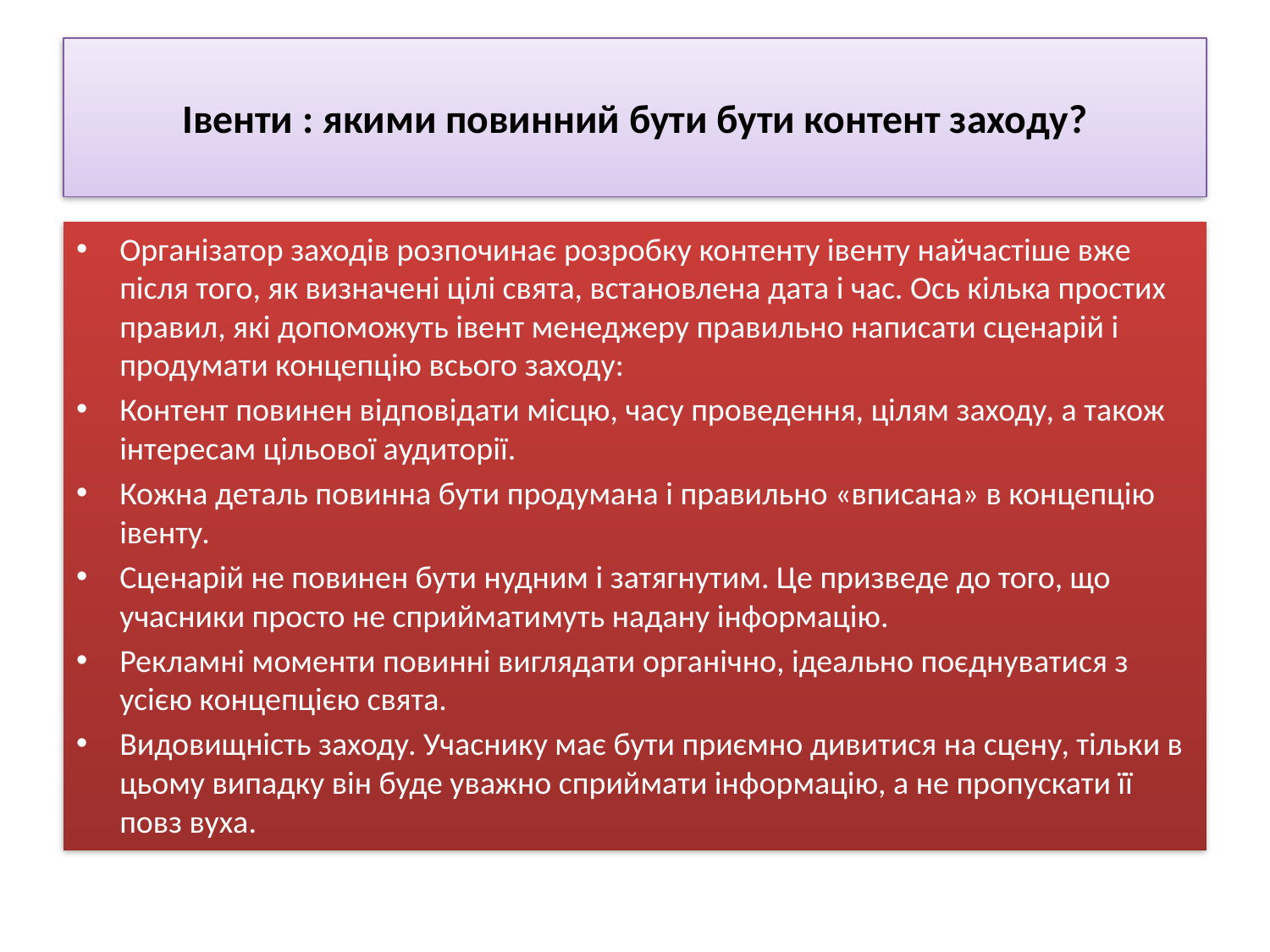

# Івенти : якими повинний бути бути контент заходу?
Організатор заходів розпочинає розробку контенту івенту найчастіше вже після того, як визначені цілі свята, встановлена дата і час. Ось кілька простих правил, які допоможуть івент менеджеру правильно написати сценарій і продумати концепцію всього заходу:
Контент повинен відповідати місцю, часу проведення, цілям заходу, а також інтересам цільової аудиторії.
Кожна деталь повинна бути продумана і правильно «вписана» в концепцію івенту.
Сценарій не повинен бути нудним і затягнутим. Це призведе до того, що учасники просто не сприйматимуть надану інформацію.
Рекламні моменти повинні виглядати органічно, ідеально поєднуватися з усією концепцією свята.
Видовищність заходу. Учаснику має бути приємно дивитися на сцену, тільки в цьому випадку він буде уважно сприймати інформацію, а не пропускати її повз вуха.